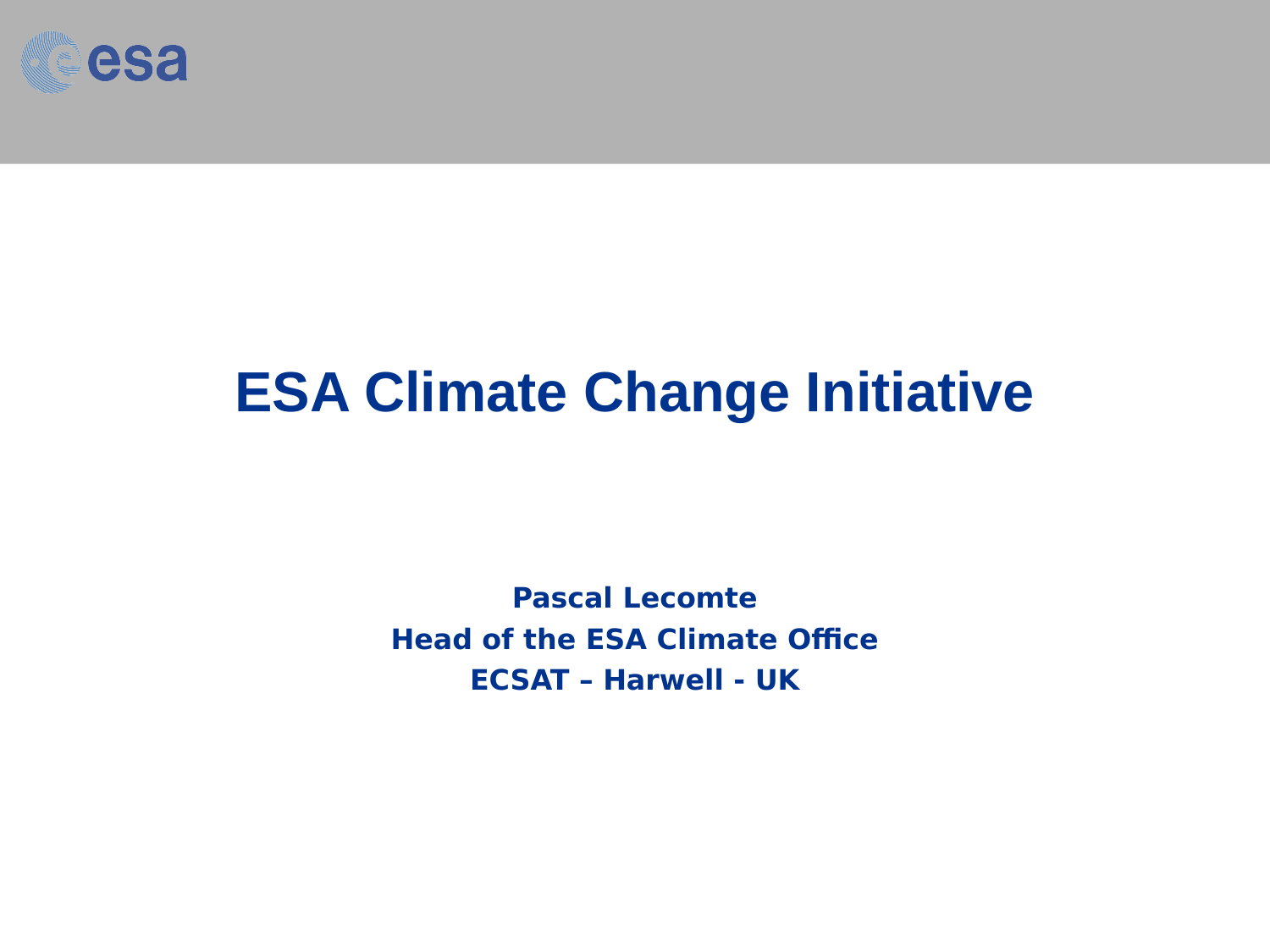

# ESA Climate Change Initiative

Pascal Lecomte
Head of the ESA Climate Office
ECSAT – Harwell - UK